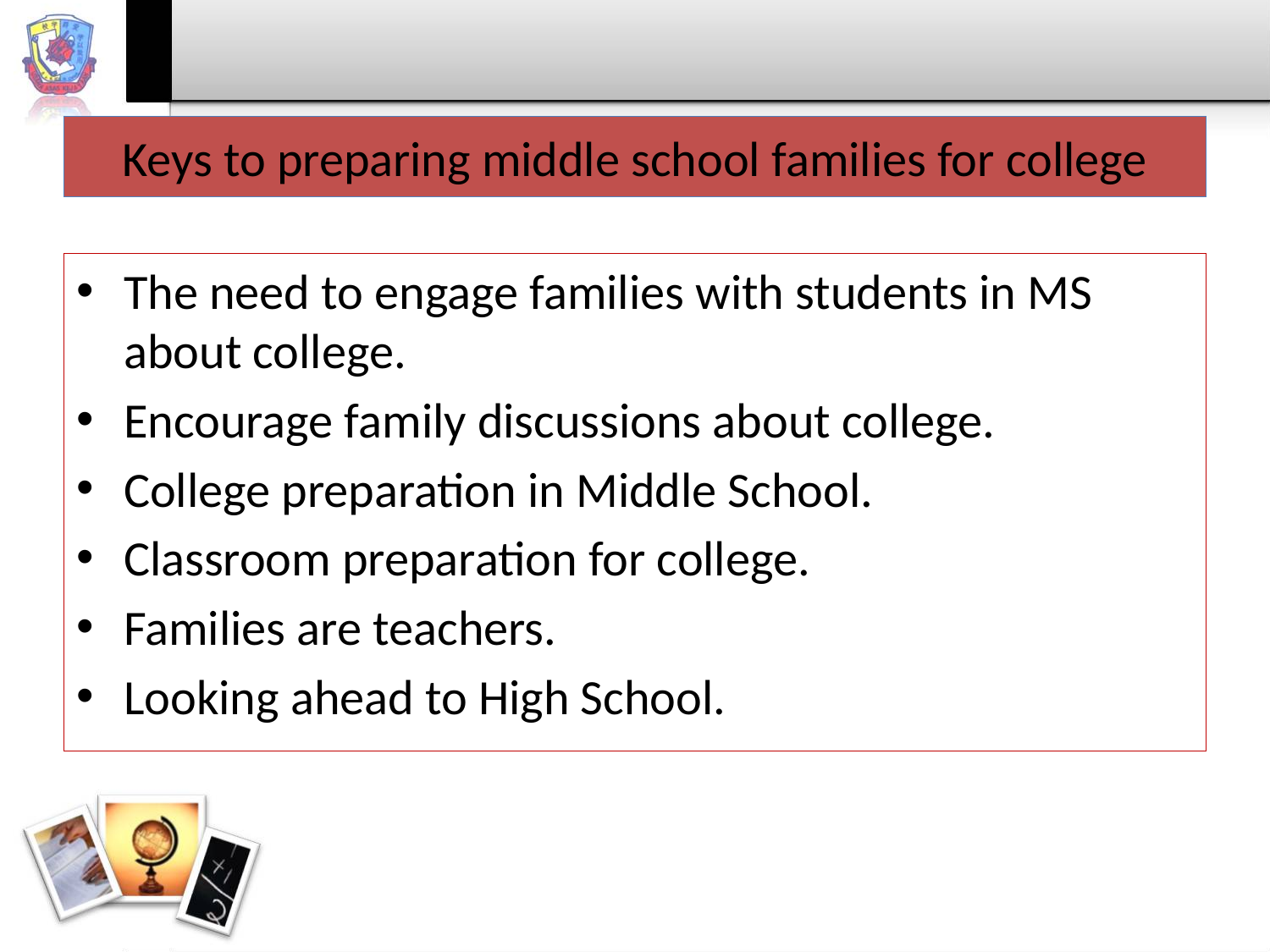

# Keys to preparing middle school families for college
The need to engage families with students in MS about college.
Encourage family discussions about college.
College preparation in Middle School.
Classroom preparation for college.
Families are teachers.
Looking ahead to High School.